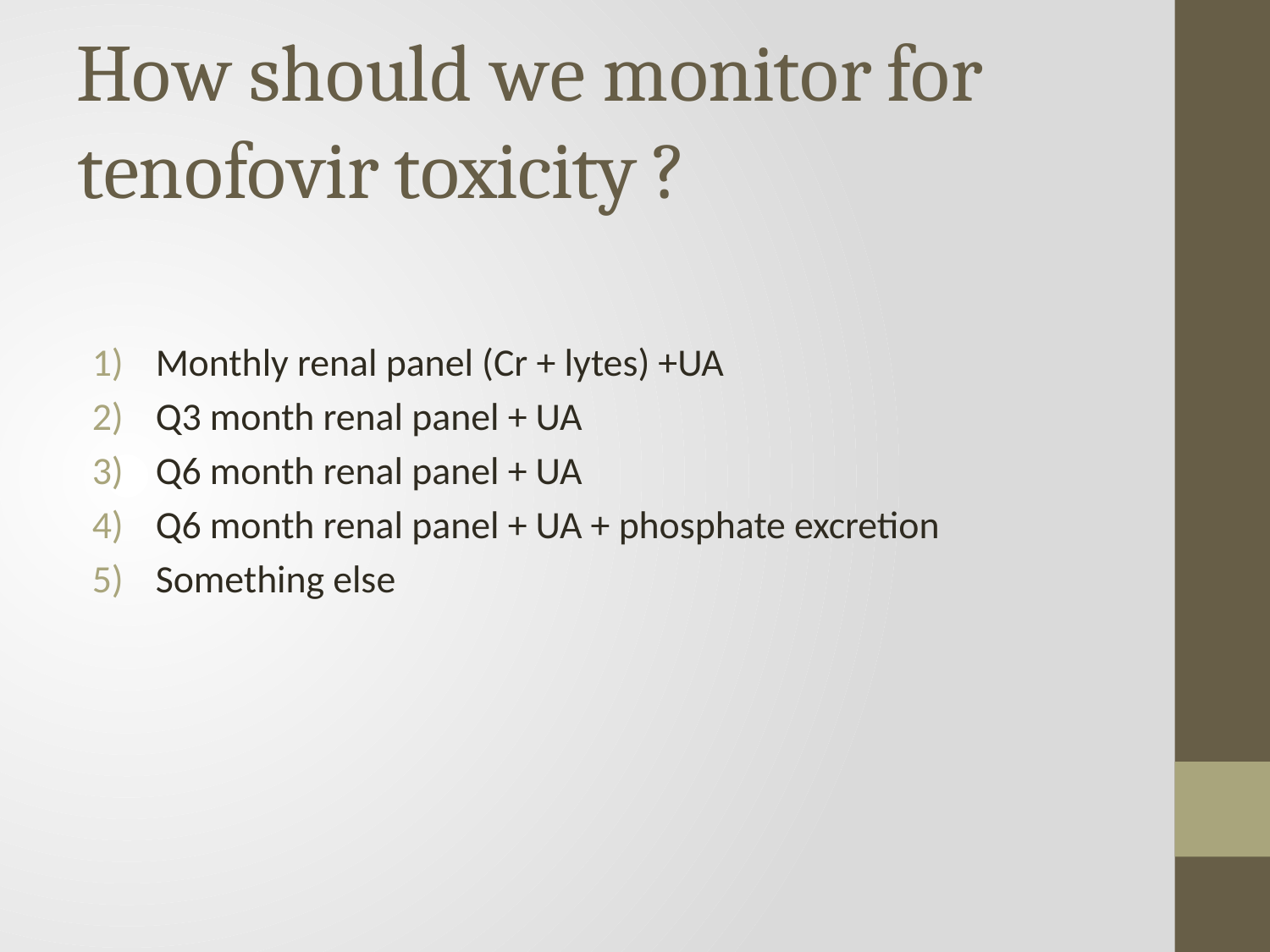

# How should we monitor for tenofovir toxicity ?

Monthly renal panel (Cr + lytes) +UA
Q3 month renal panel + UA
Q6 month renal panel + UA
Q6 month renal panel + UA + phosphate excretion
Something else